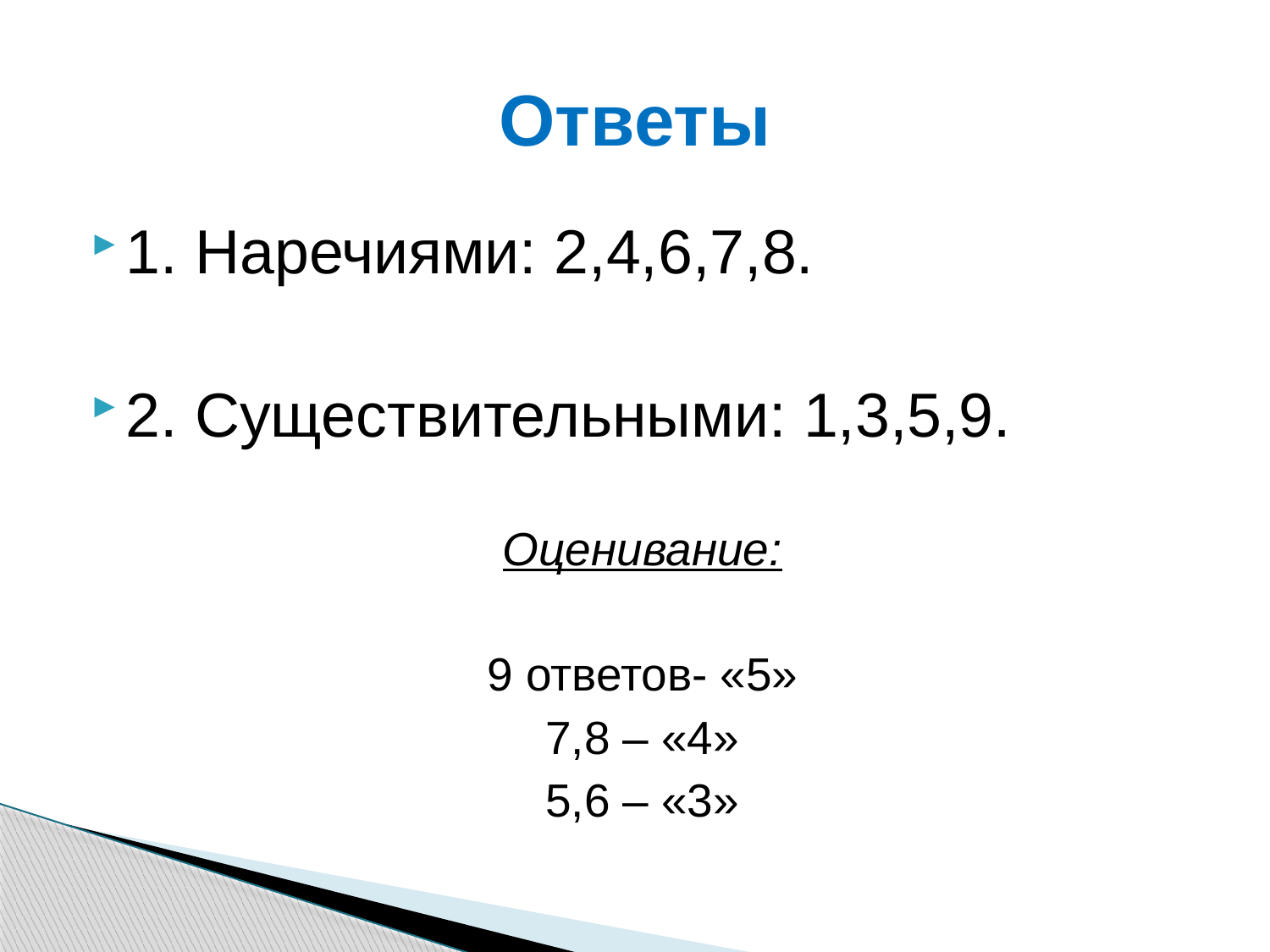

# Ответы
1. Наречиями: 2,4,6,7,8.

2. Существительными: 1,3,5,9.

Оценивание:

9 ответов- «5»
7,8 – «4»
5,6 – «3»